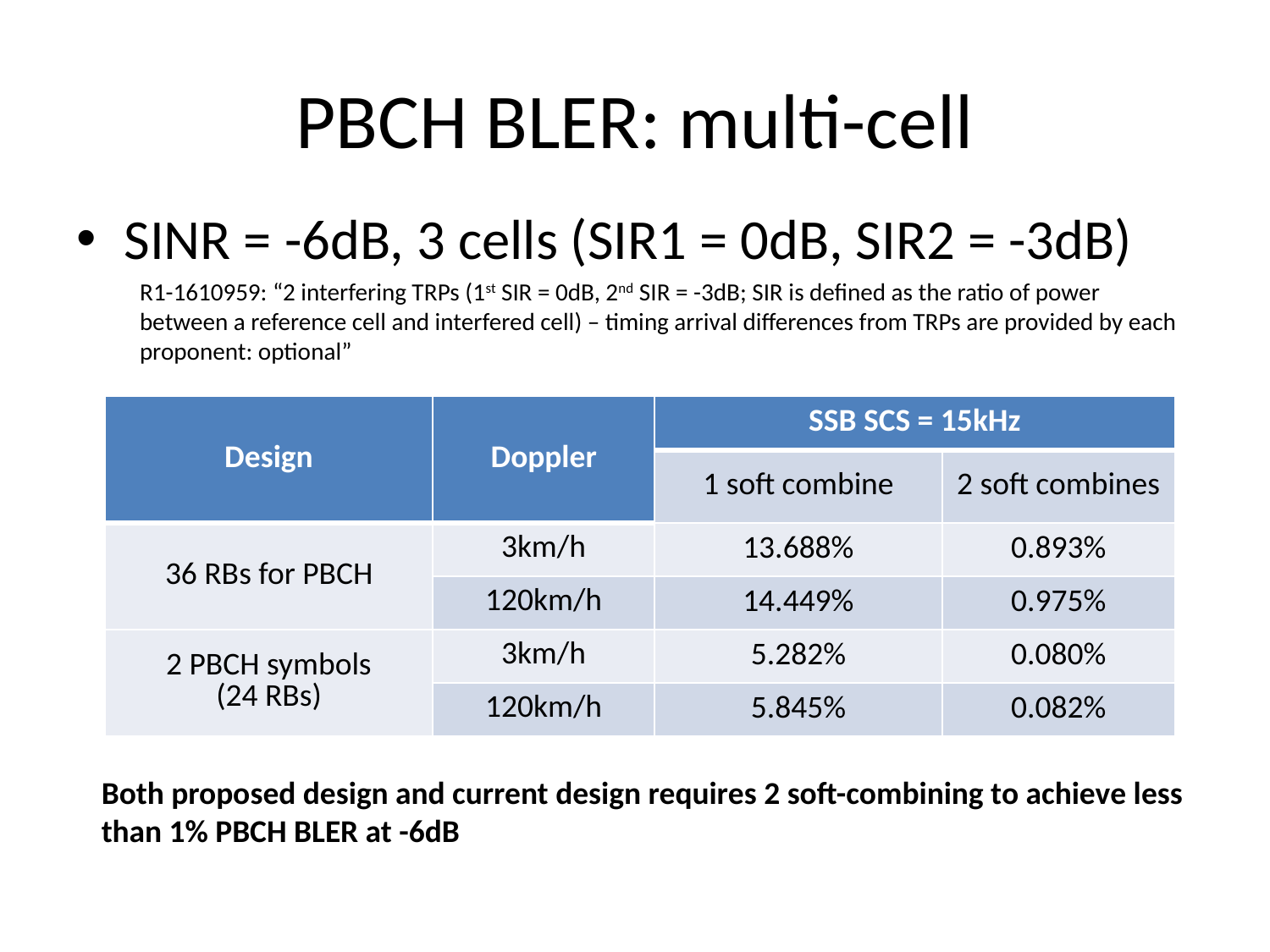

# PBCH BLER: multi-cell
SINR = -6dB, 3 cells (SIR1 = 0dB, SIR2 = -3dB)
R1-1610959: “2 interfering TRPs (1st SIR = 0dB, 2nd SIR = -3dB; SIR is defined as the ratio of power between a reference cell and interfered cell) – timing arrival differences from TRPs are provided by each proponent: optional”
| Design | Doppler | SSB SCS = 15kHz |  |
| --- | --- | --- | --- |
|  |  | 1 soft combine | 2 soft combines |
| 36 RBs for PBCH | 3km/h | 13.688% | 0.893% |
|  | 120km/h | 14.449% | 0.975% |
| 2 PBCH symbols (24 RBs) | 3km/h | 5.282% | 0.080% |
|  | 120km/h | 5.845% | 0.082% |
Both proposed design and current design requires 2 soft-combining to achieve less than 1% PBCH BLER at -6dB